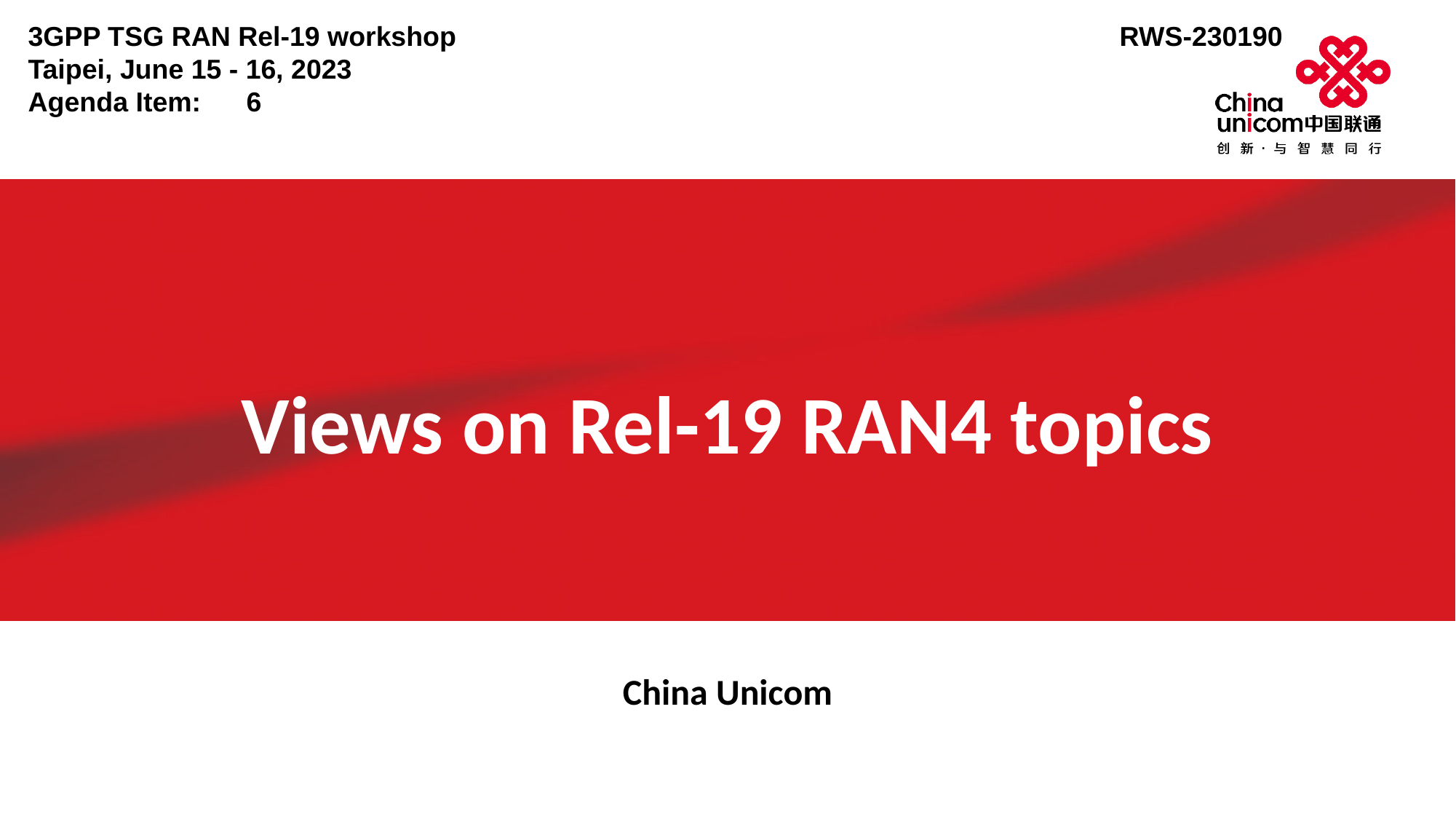

3GPP TSG RAN Rel-19 workshop							RWS-230190
Taipei, June 15 - 16, 2023
Agenda Item:	6
# Views on Rel-19 RAN4 topics
China Unicom